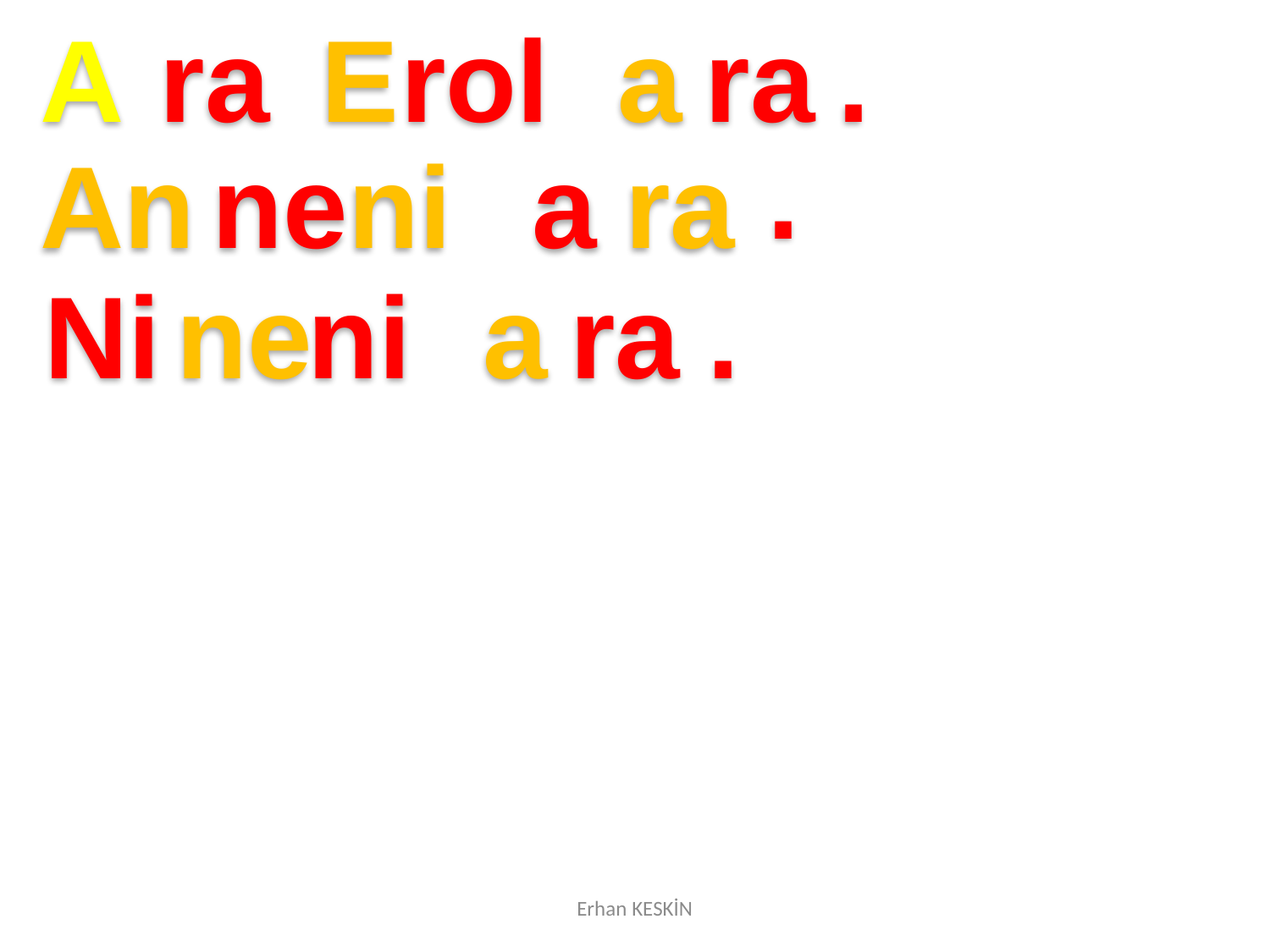

A
ra
E
rol
a
ra
.
.
An
ne
ni
a
ra
Ni
ne
ni
a
ra
.
Erhan KESKİN